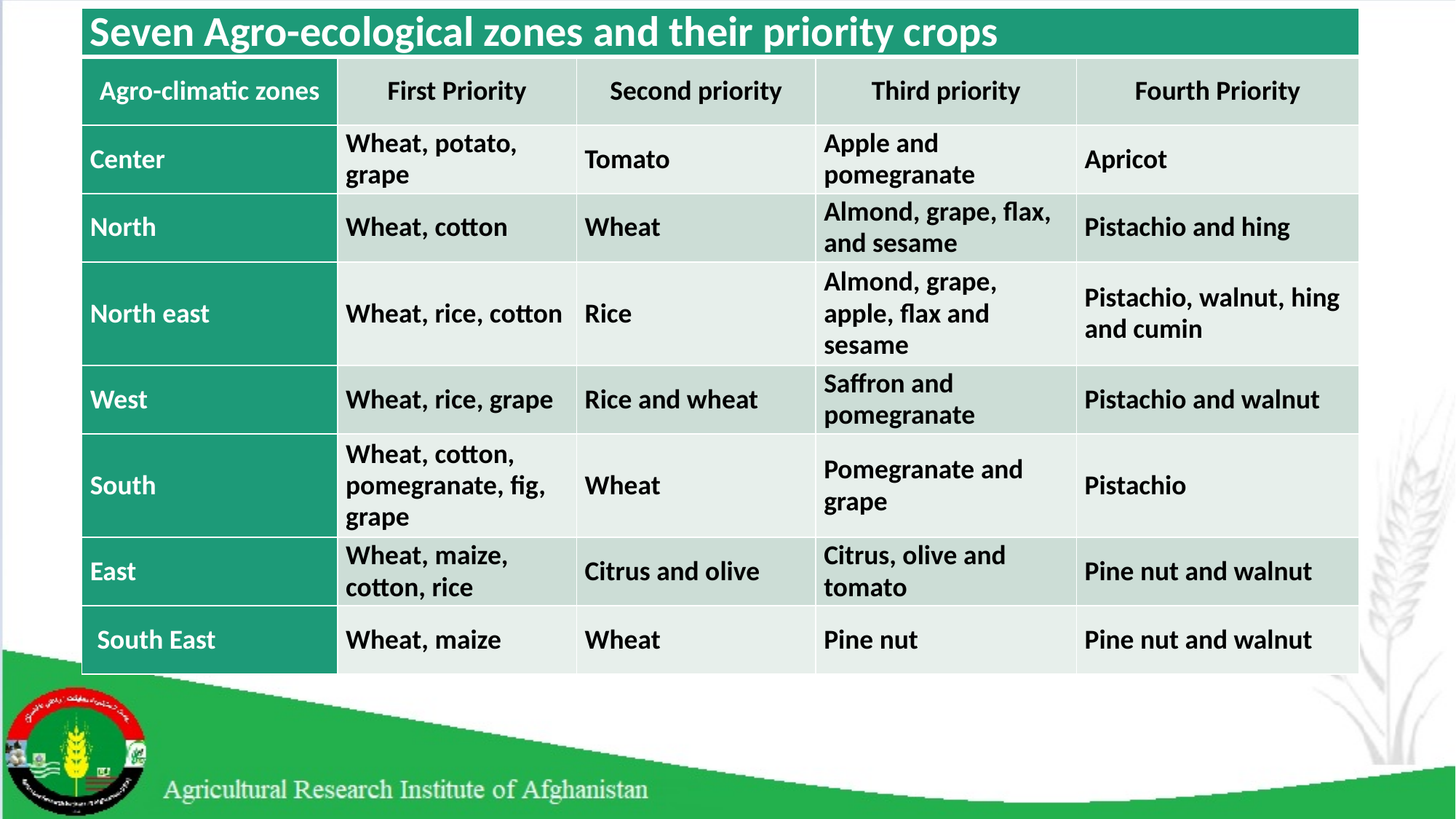

| Seven Agro-ecological zones and their priority crops |  |  |  |  |
| --- | --- | --- | --- | --- |
| Agro-climatic zones | First Priority | Second priority | Third priority | Fourth Priority |
| Center | Wheat, potato, grape | Tomato | Apple and pomegranate | Apricot |
| North | Wheat, cotton | Wheat | Almond, grape, flax, and sesame | Pistachio and hing |
| North east | Wheat, rice, cotton | Rice | Almond, grape, apple, flax and sesame | Pistachio, walnut, hing and cumin |
| West | Wheat, rice, grape | Rice and wheat | Saffron and pomegranate | Pistachio and walnut |
| South | Wheat, cotton, pomegranate, fig, grape | Wheat | Pomegranate and grape | Pistachio |
| East | Wheat, maize, cotton, rice | Citrus and olive | Citrus, olive and tomato | Pine nut and walnut |
| South East | Wheat, maize | Wheat | Pine nut | Pine nut and walnut |